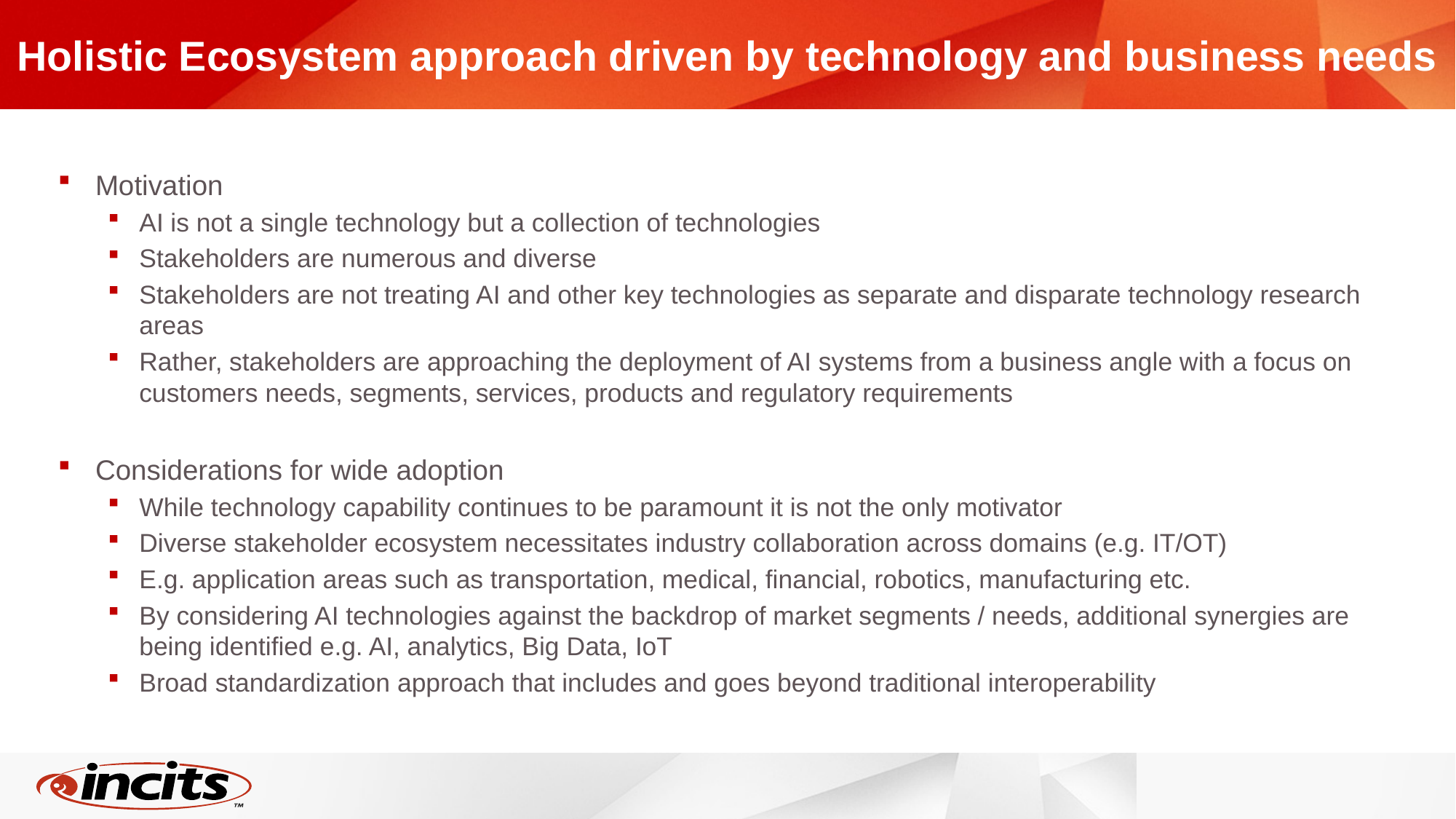

# Holistic Ecosystem approach driven by technology and business needs
Motivation
AI is not a single technology but a collection of technologies
Stakeholders are numerous and diverse
Stakeholders are not treating AI and other key technologies as separate and disparate technology research areas
Rather, stakeholders are approaching the deployment of AI systems from a business angle with a focus on customers needs, segments, services, products and regulatory requirements

Considerations for wide adoption
While technology capability continues to be paramount it is not the only motivator
Diverse stakeholder ecosystem necessitates industry collaboration across domains (e.g. IT/OT)
E.g. application areas such as transportation, medical, financial, robotics, manufacturing etc.
By considering AI technologies against the backdrop of market segments / needs, additional synergies are being identified e.g. AI, analytics, Big Data, IoT
Broad standardization approach that includes and goes beyond traditional interoperability